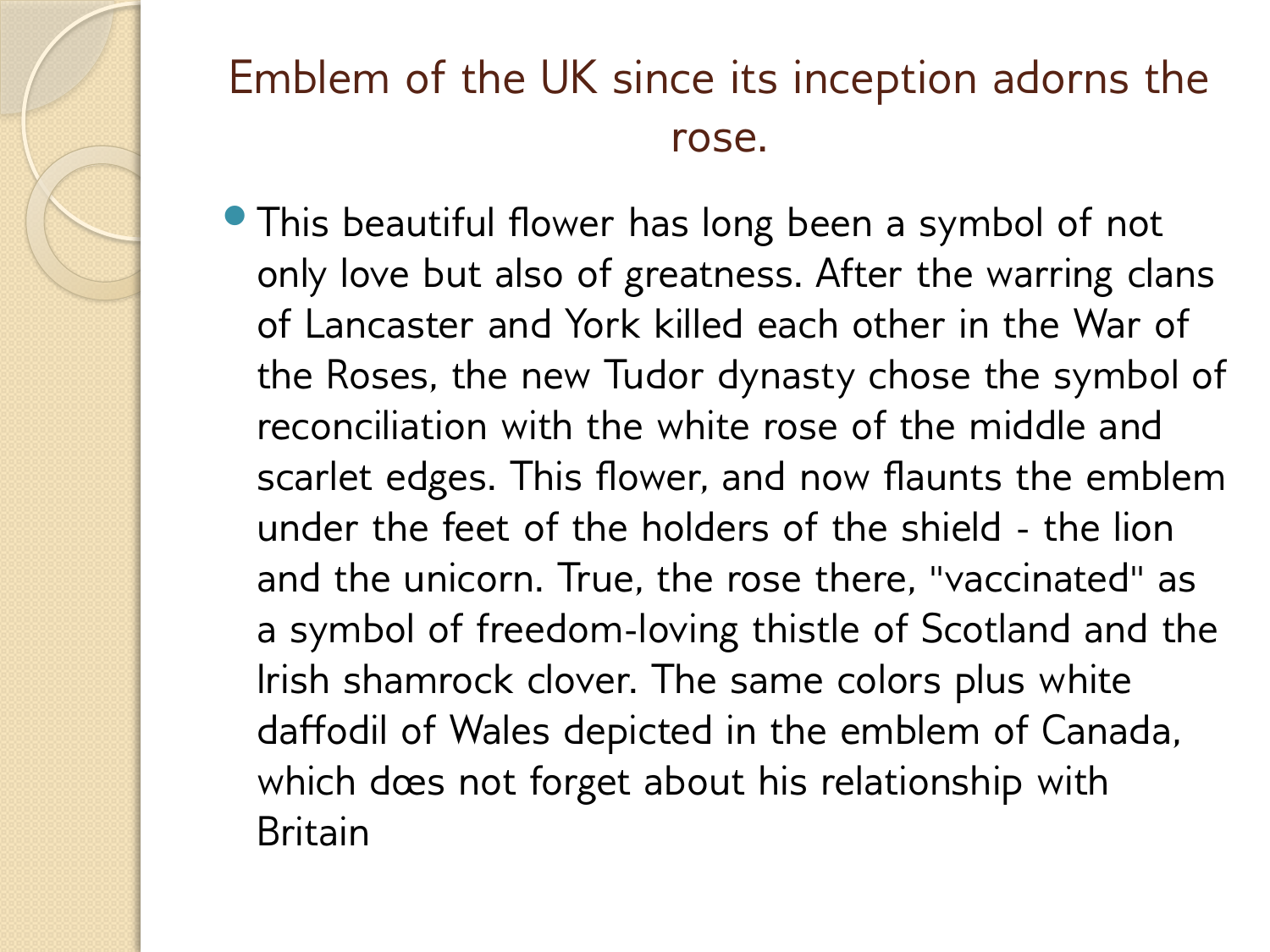

# Emblem of the UK since its inception adorns the rose.
This beautiful flower has long been a symbol of not only love but also of greatness. After the warring clans of Lancaster and York killed each other in the War of the Roses, the new Tudor dynasty chose the symbol of reconciliation with the white rose of the middle and scarlet edges. This flower, and now flaunts the emblem under the feet of the holders of the shield - the lion and the unicorn. True, the rose there, "vaccinated" as a symbol of freedom-loving thistle of Scotland and the Irish shamrock clover. The same colors plus white daffodil of Wales depicted in the emblem of Canada, which does not forget about his relationship with Britain